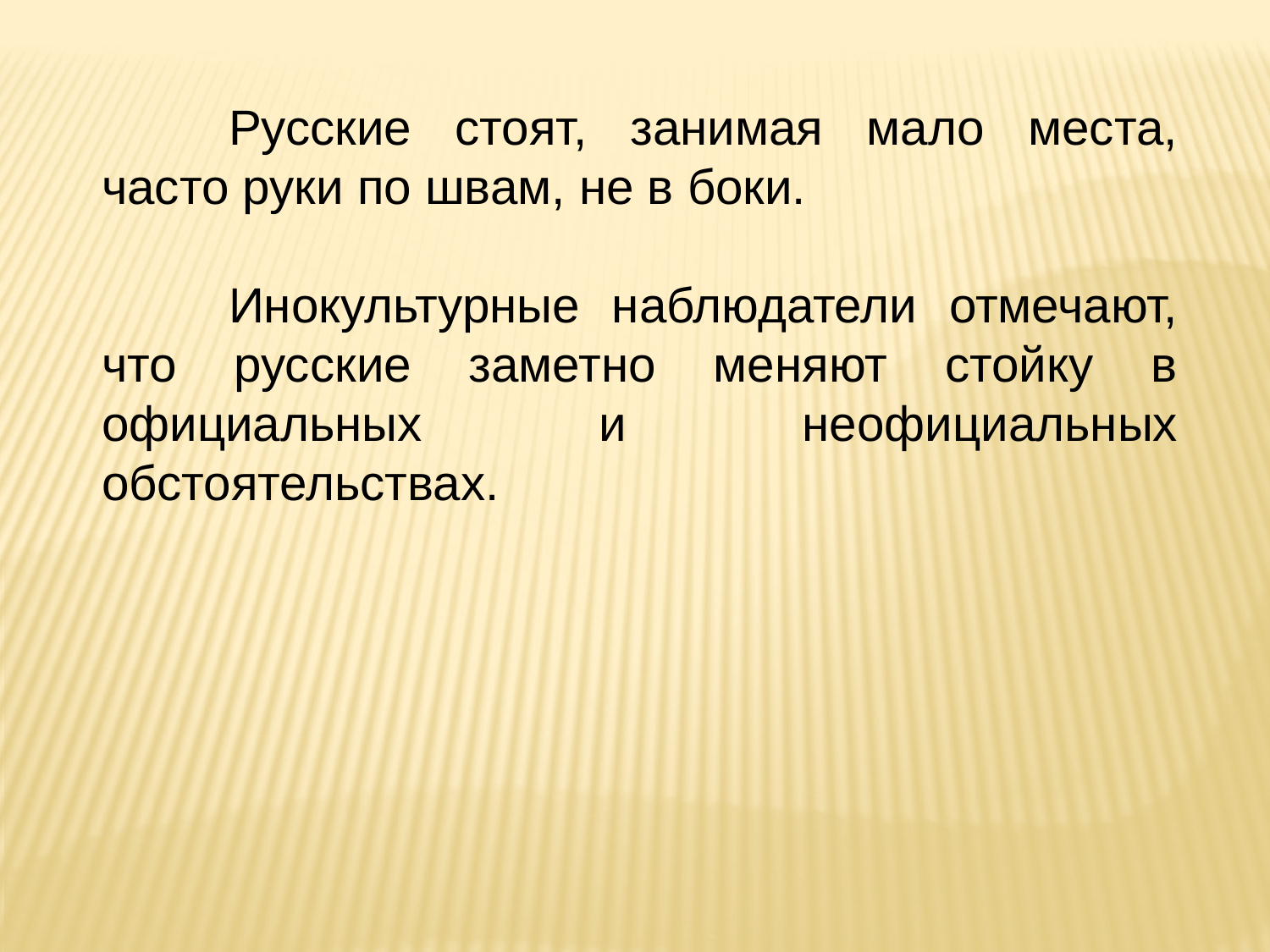

Русские стоят, занимая мало места, часто руки по швам, не в боки.

	Инокультурные наблюдатели отмечают, что русские заметно меняют стойку в официальных и неофициальных обстоятельствах.